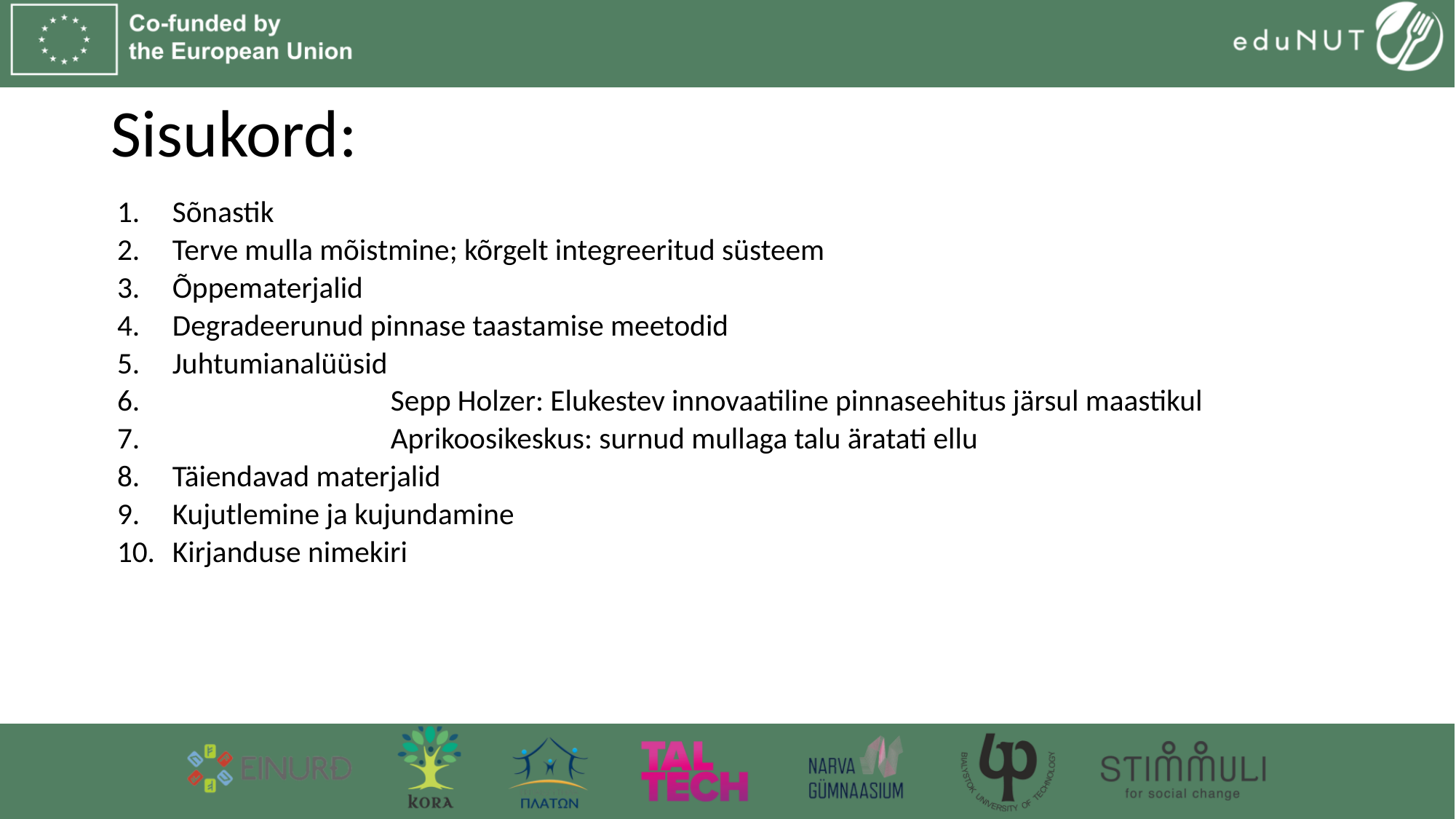

# Sisukord:
Sõnastik
Terve mulla mõistmine; kõrgelt integreeritud süsteem
Õppematerjalid
Degradeerunud pinnase taastamise meetodid
Juhtumianalüüsid
		Sepp Holzer: Elukestev innovaatiline pinnaseehitus järsul maastikul
		Aprikoosikeskus: surnud mullaga talu äratati ellu
Täiendavad materjalid
Kujutlemine ja kujundamine
Kirjanduse nimekiri